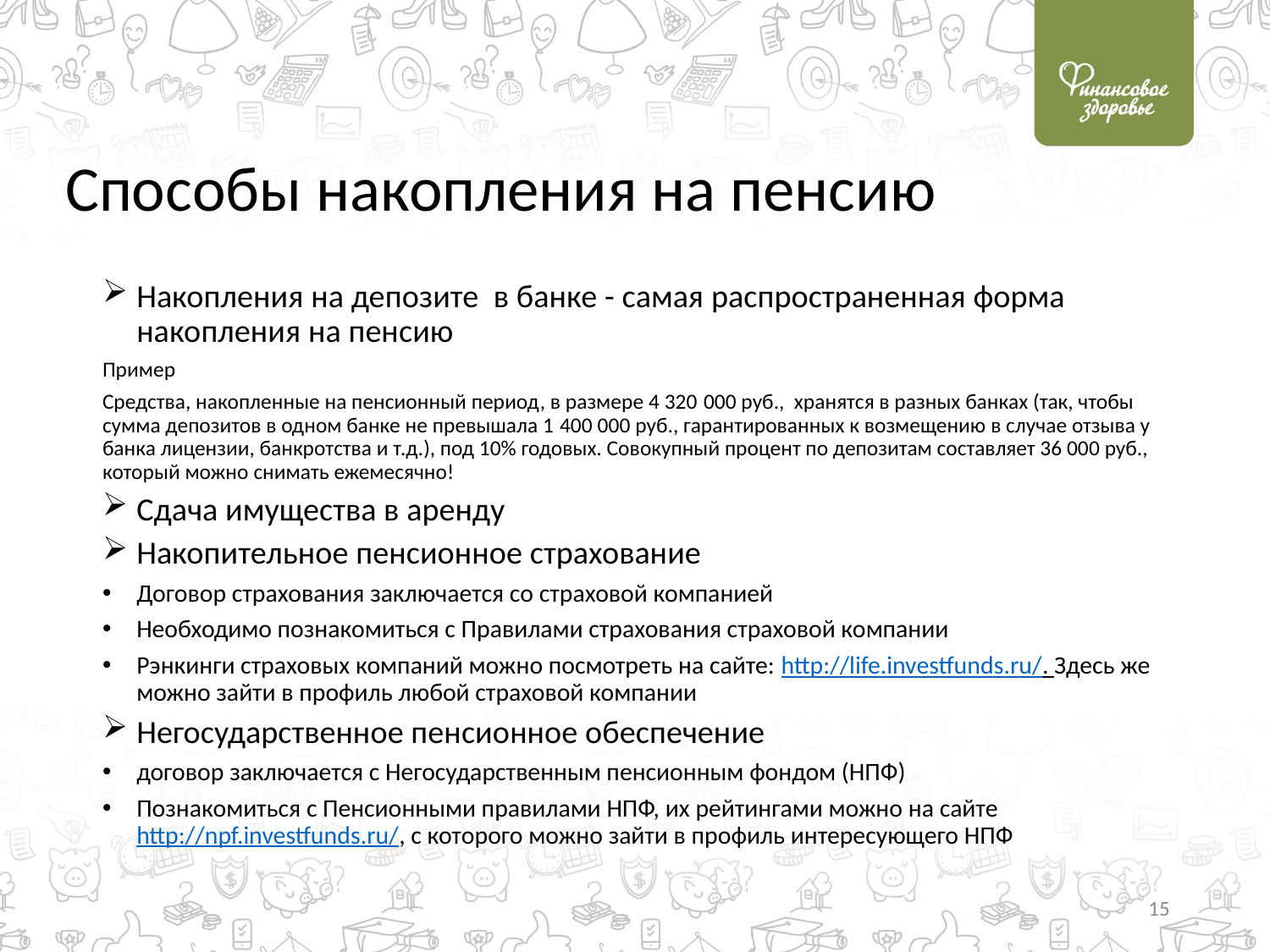

# Способы накопления на пенсию
Накопления на депозите  в банке - самая распространенная форма накопления на пенсию
Пример
Средства, накопленные на пенсионный период, в размере 4 320 000 руб.,  хранятся в разных банках (так, чтобы сумма депозитов в одном банке не превышала 1 400 000 руб., гарантированных к возмещению в случае отзыва у банка лицензии, банкротства и т.д.), под 10% годовых. Совокупный процент по депозитам составляет 36 000 руб., который можно снимать ежемесячно!
Сдача имущества в аренду
Накопительное пенсионное страхование
Договор страхования заключается со страховой компанией
Необходимо познакомиться с Правилами страхования страховой компании
Рэнкинги страховых компаний можно посмотреть на сайте: http://life.investfunds.ru/. Здесь же можно зайти в профиль любой страховой компании
Негосударственное пенсионное обеспечение
договор заключается с Негосударственным пенсионным фондом (НПФ)
Познакомиться с Пенсионными правилами НПФ, их рейтингами можно на сайте http://npf.investfunds.ru/, с которого можно зайти в профиль интересующего НПФ

15